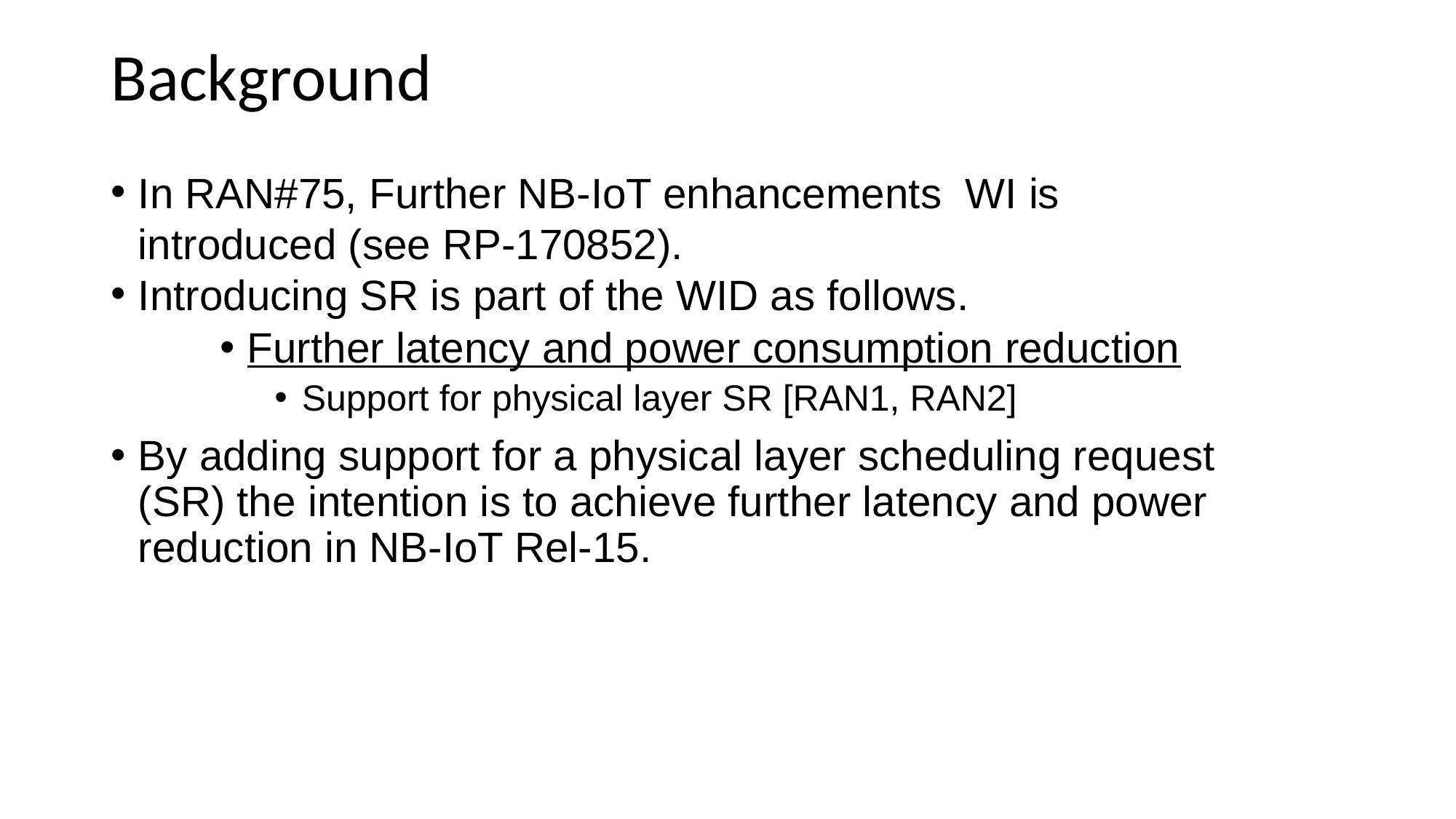

# Background
In RAN#75, Further NB-IoT enhancements  WI is introduced (see RP-170852).
Introducing SR is part of the WID as follows.
Further latency and power consumption reduction
Support for physical layer SR [RAN1, RAN2]
By adding support for a physical layer scheduling request (SR) the intention is to achieve further latency and power reduction in NB-IoT Rel-15.